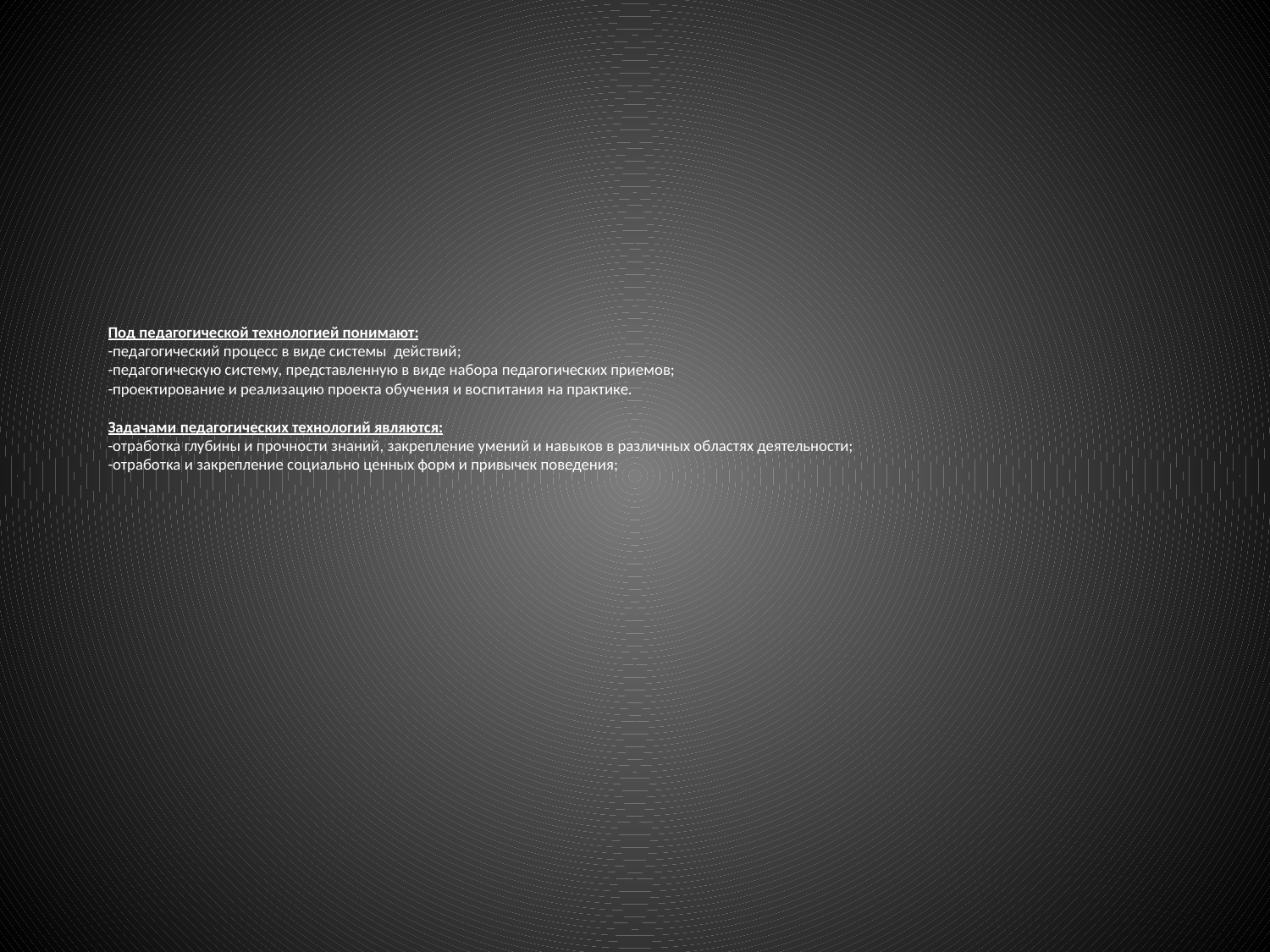

# Под педагогической технологией понимают: -педагогический процесс в виде системы  действий; -педагогическую систему, представленную в виде набора педагогических приемов; -проектирование и реализацию проекта обучения и воспитания на практике. Задачами педагогических технологий являются: -отработка глубины и прочности знаний, закрепление умений и навыков в различных областях деятельности; -отработка и закрепление социально ценных форм и привычек поведения;